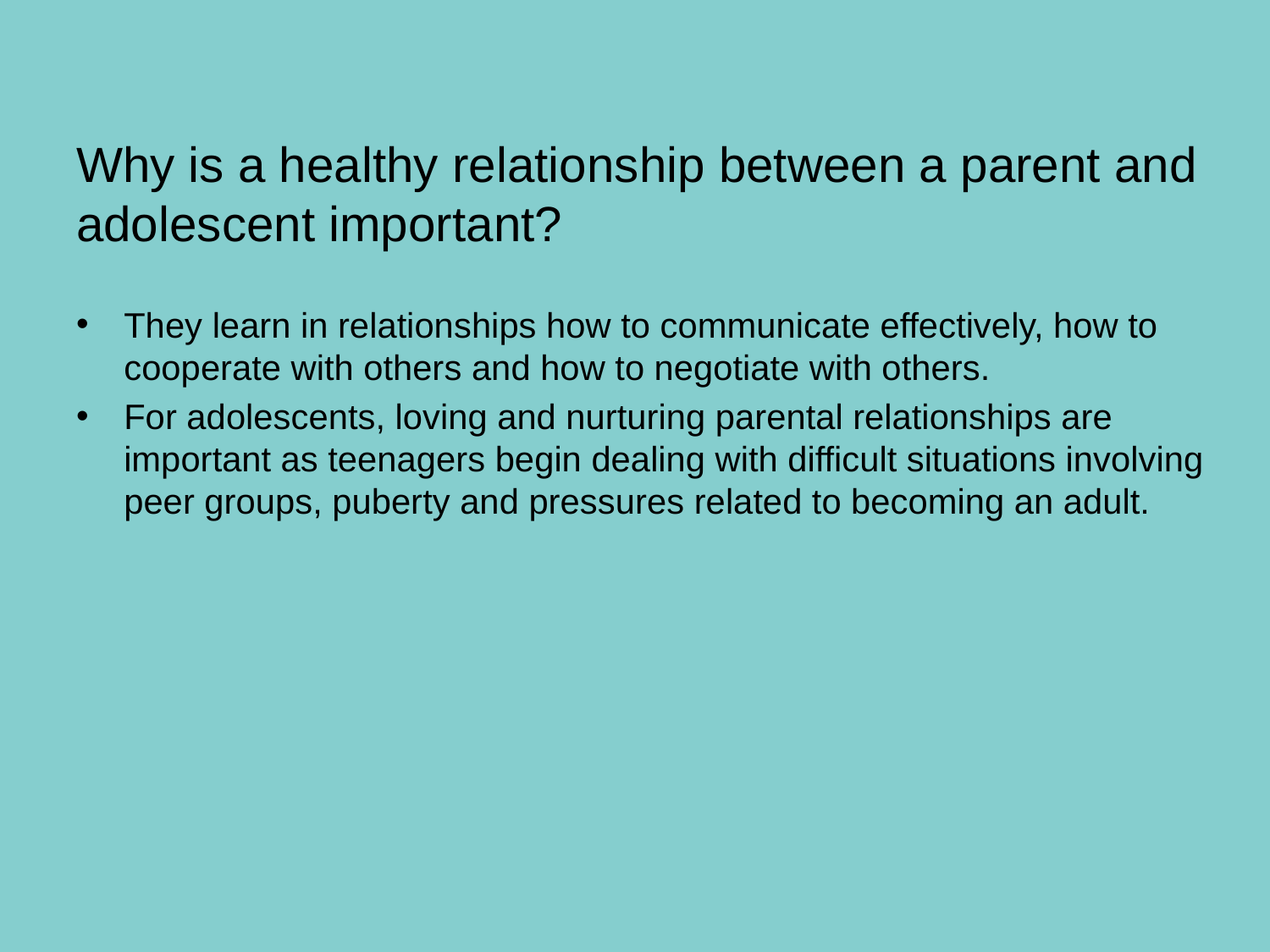

# Why is a healthy relationship between a parent and adolescent important?
They learn in relationships how to communicate effectively, how to cooperate with others and how to negotiate with others.
For adolescents, loving and nurturing parental relationships are important as teenagers begin dealing with difficult situations involving peer groups, puberty and pressures related to becoming an adult.